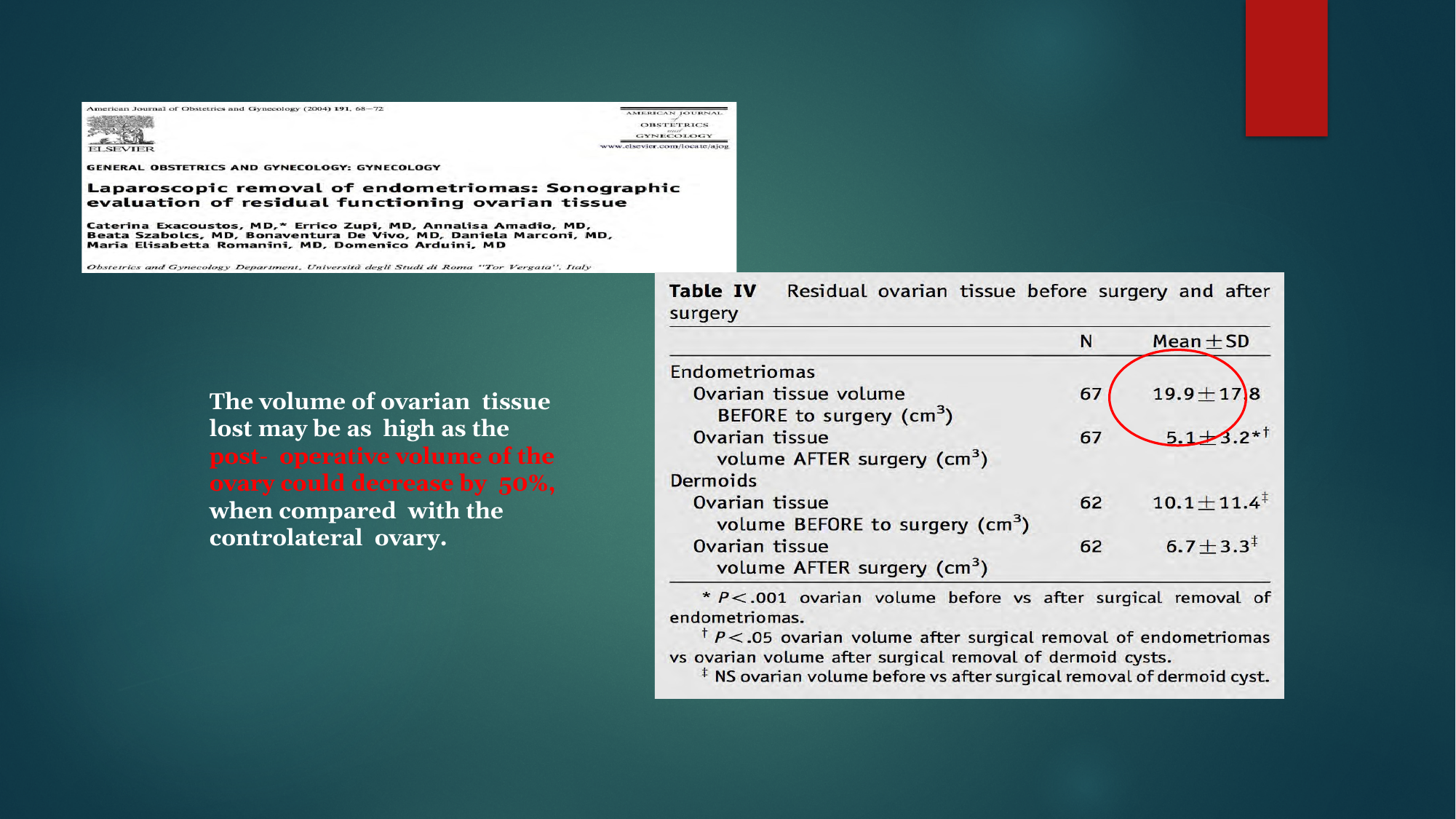

The volume of ovarian  tissue lost may be as  high as the post-  operative volume of the  ovary could decrease by  50%, when compared  with the controlateral  ovary.